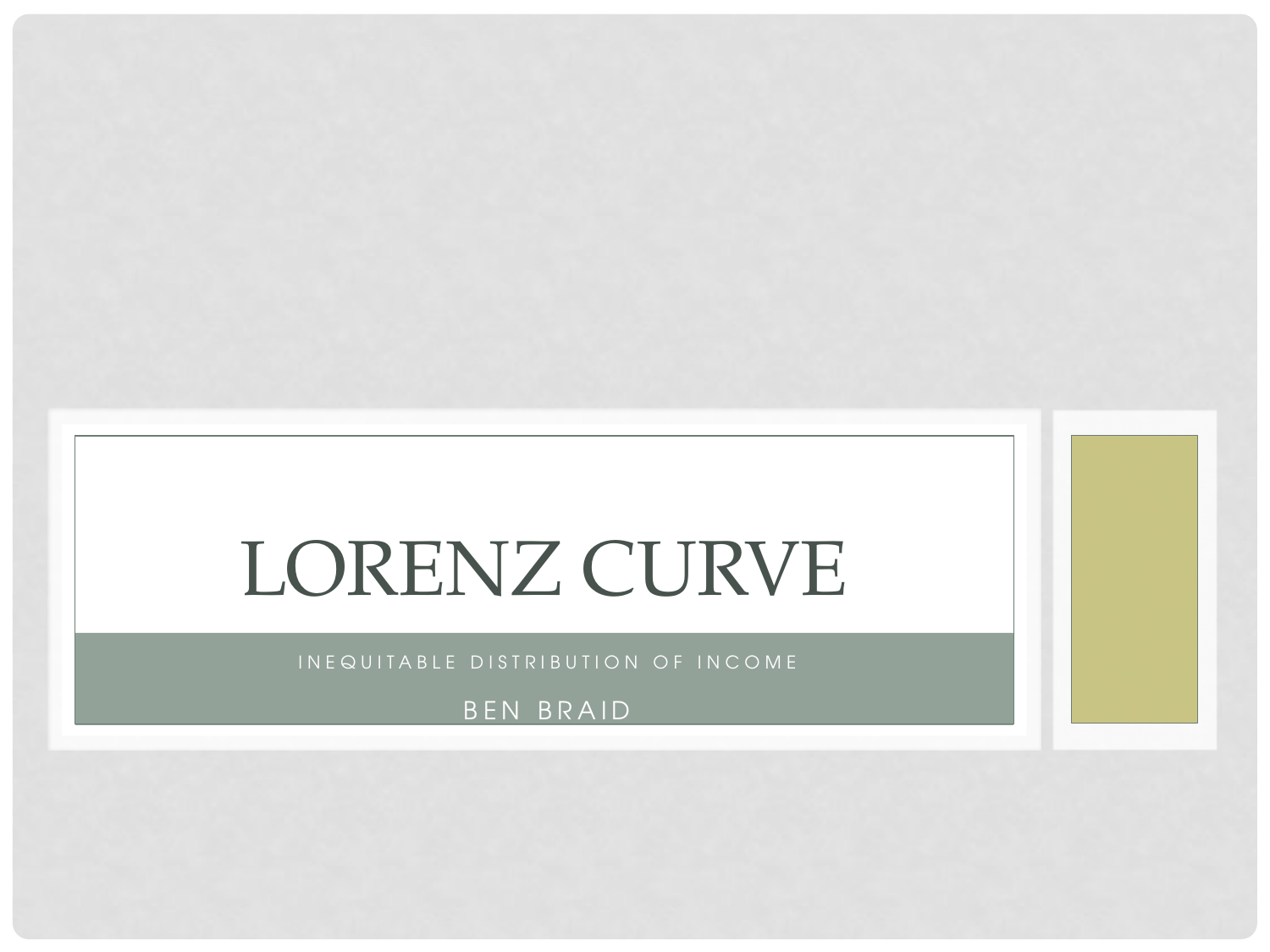

# Lorenz Curve
Inequitable Distribution of Income

Ben Braid